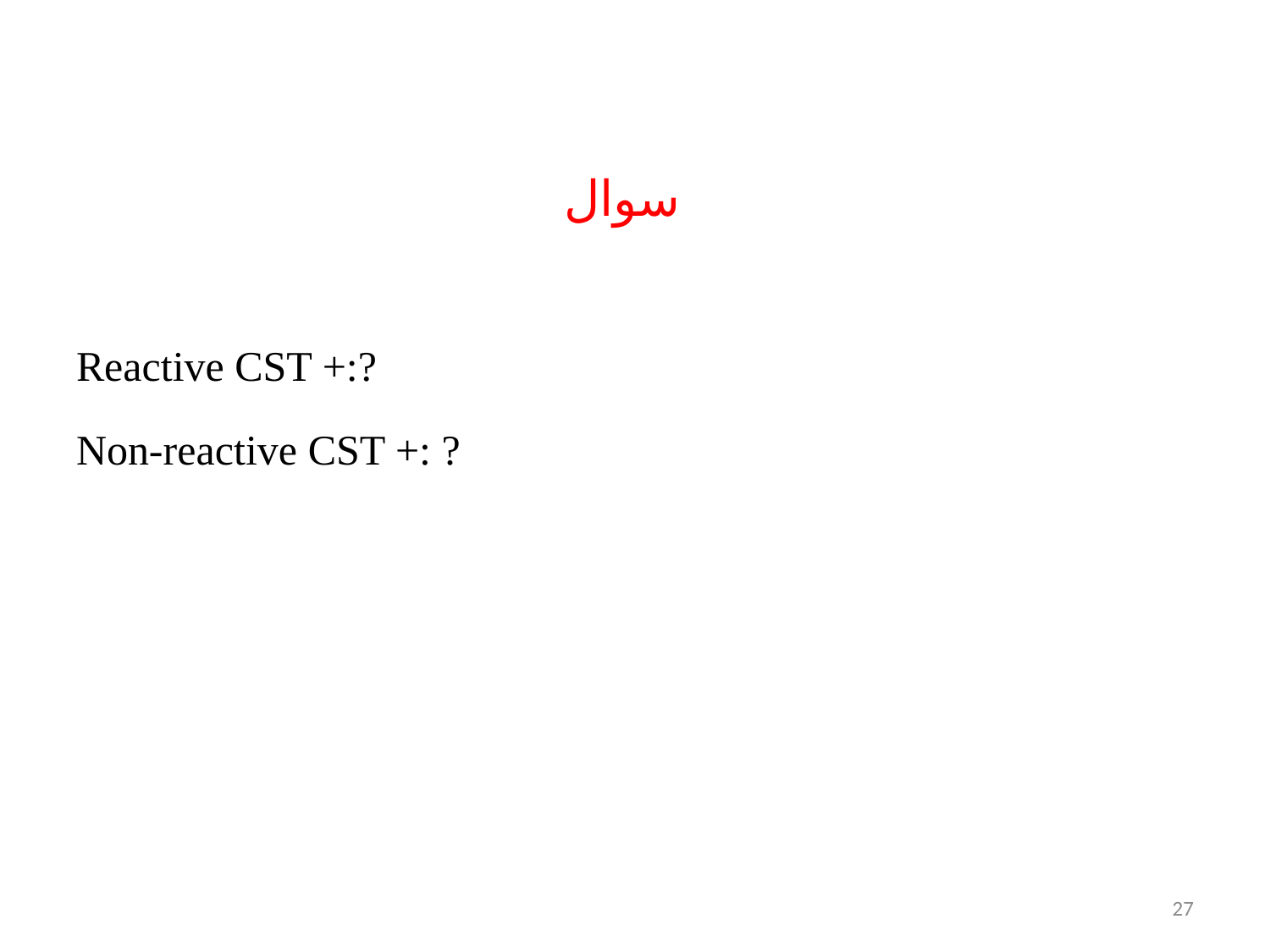

# سوال
Reactive CST +:?
Non-reactive CST +: ?
27